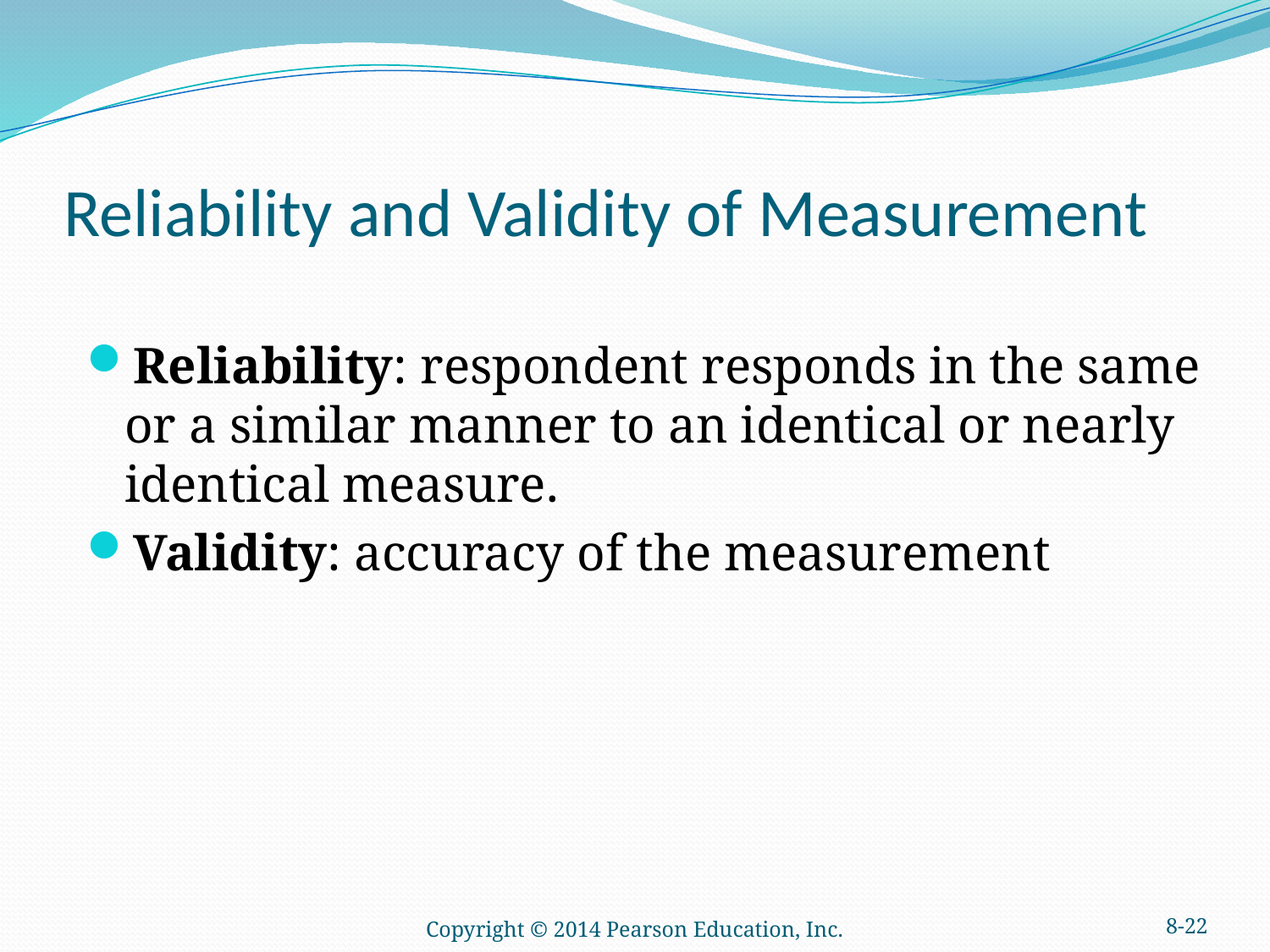

# Reliability and Validity of Measurement
Reliability: respondent responds in the same or a similar manner to an identical or nearly identical measure.
Validity: accuracy of the measurement